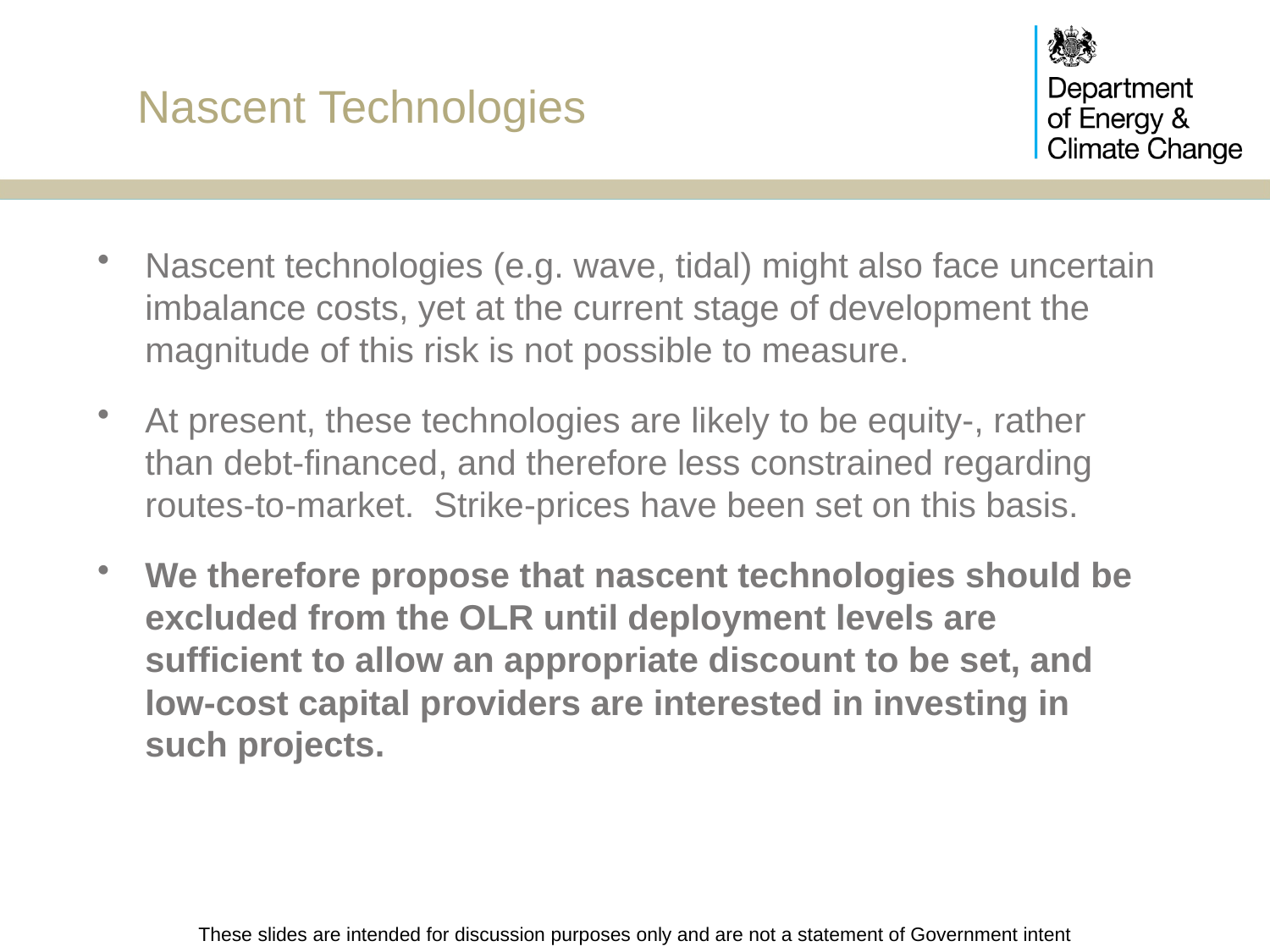

# Nascent Technologies
Nascent technologies (e.g. wave, tidal) might also face uncertain imbalance costs, yet at the current stage of development the magnitude of this risk is not possible to measure.
At present, these technologies are likely to be equity-, rather than debt-financed, and therefore less constrained regarding routes-to-market.  Strike-prices have been set on this basis.
We therefore propose that nascent technologies should be excluded from the OLR until deployment levels are sufficient to allow an appropriate discount to be set, and low-cost capital providers are interested in investing in such projects.
These slides are intended for discussion purposes only and are not a statement of Government intent